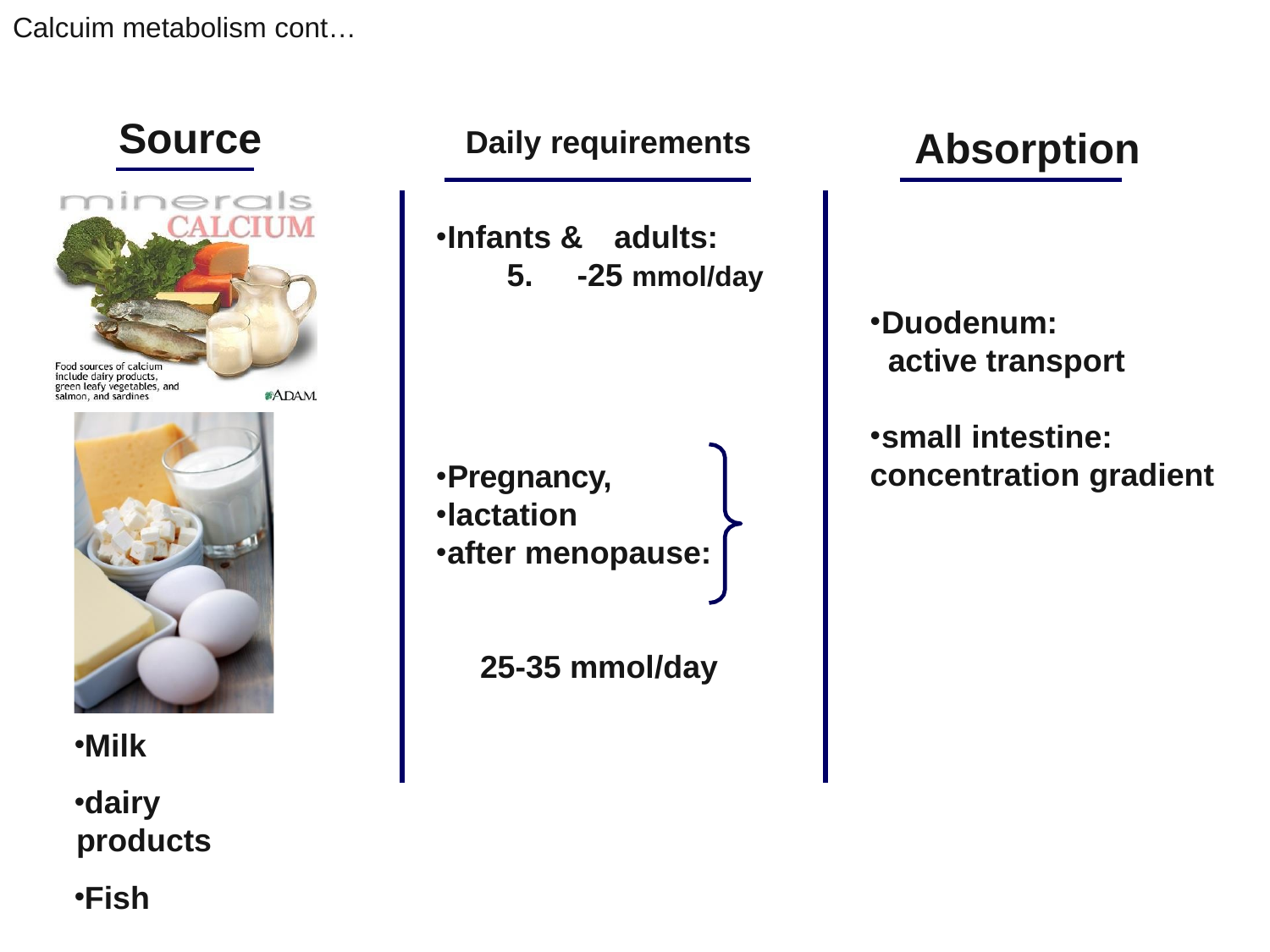

Calcuim metabolism cont…
# Source
Absorption
Daily requirements

Infants &	adults:
-25 mmol/day
Duodenum:
active transport

small intestine:
concentration gradient

Pregnancy,
lactation
after menopause:
25-35 mmol/day
Milk
dairy  products
Fish